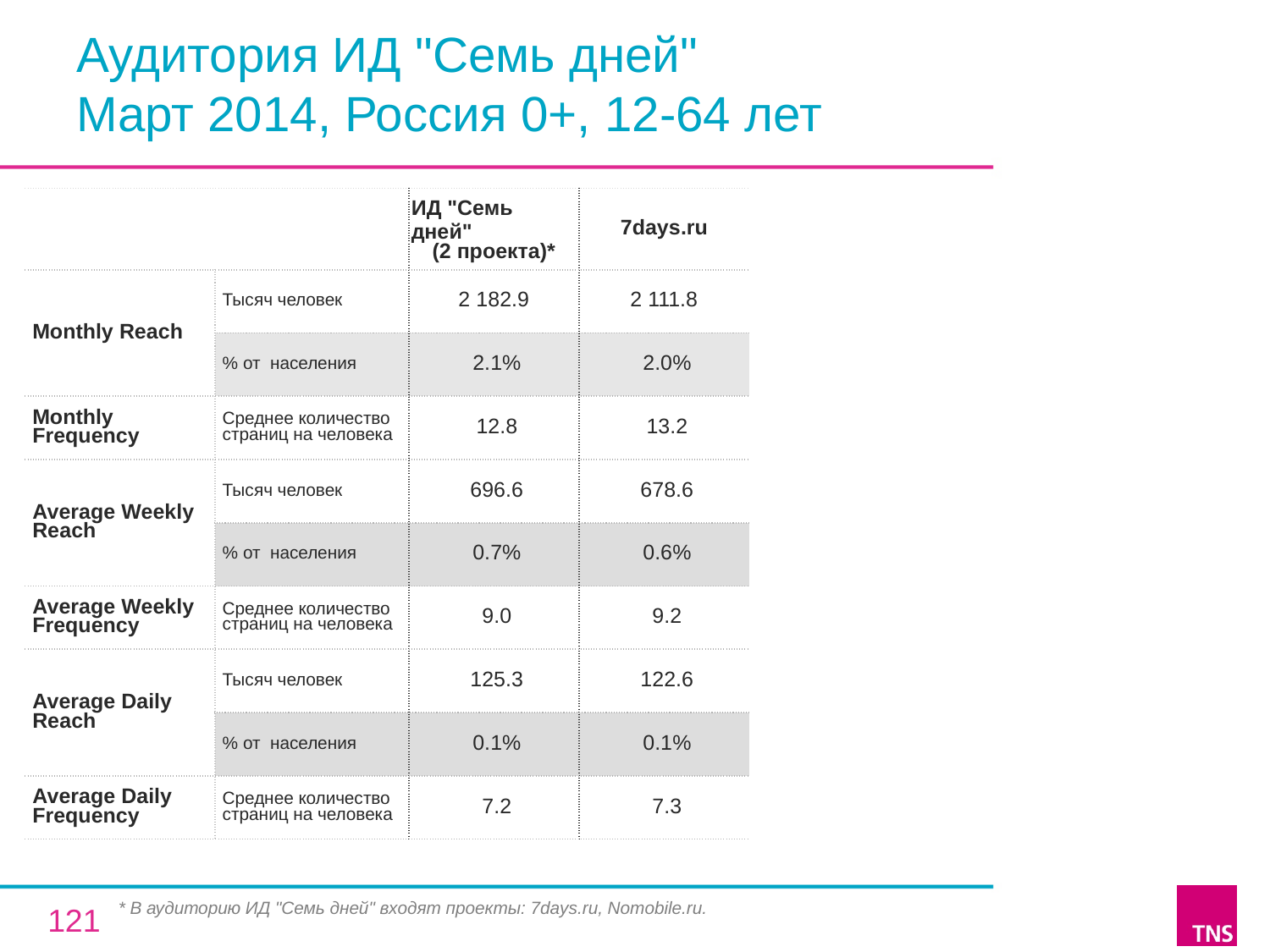

# Аудитория ИД "Семь дней" Март 2014, Россия 0+, 12-64 лет
|  |  | ИД "Семь дней" (2 проекта)\* | 7days.ru |
| --- | --- | --- | --- |
| Monthly Reach | Тысяч человек | 2 182.9 | 2 111.8 |
|  | % от населения | 2.1% | 2.0% |
| Monthly Frequency | Среднее количество страниц на человека | 12.8 | 13.2 |
| Average Weekly Reach | Тысяч человек | 696.6 | 678.6 |
|  | % от населения | 0.7% | 0.6% |
| Average Weekly Frequency | Среднее количество страниц на человека | 9.0 | 9.2 |
| Average Daily Reach | Тысяч человек | 125.3 | 122.6 |
|  | % от населения | 0.1% | 0.1% |
| Average Daily Frequency | Среднее количество страниц на человека | 7.2 | 7.3 |
* В аудиторию ИД "Семь дней" входят проекты: 7days.ru, Nomobile.ru.
121